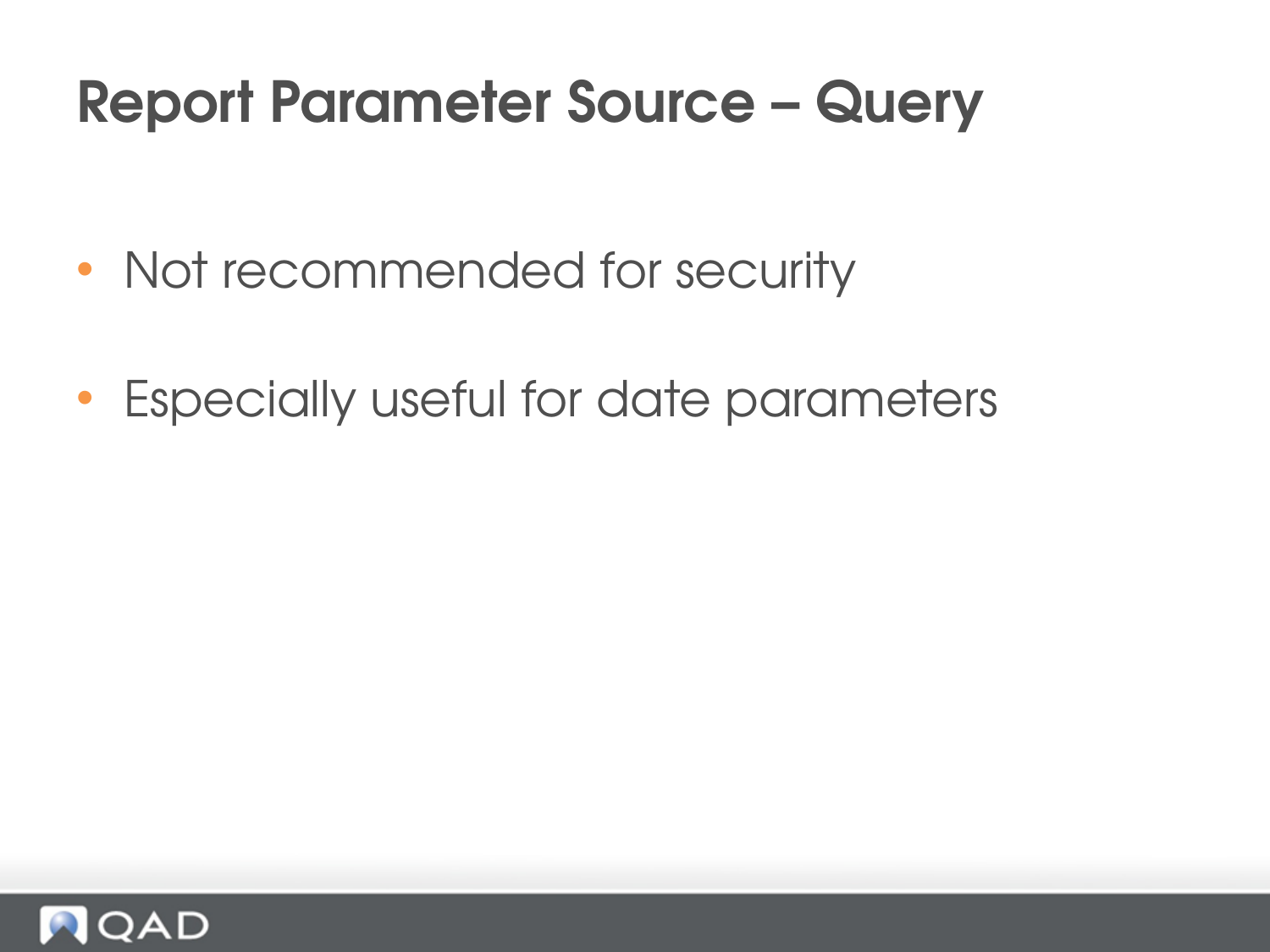

# Report Parameter Source – Query
Not recommended for security
Especially useful for date parameters